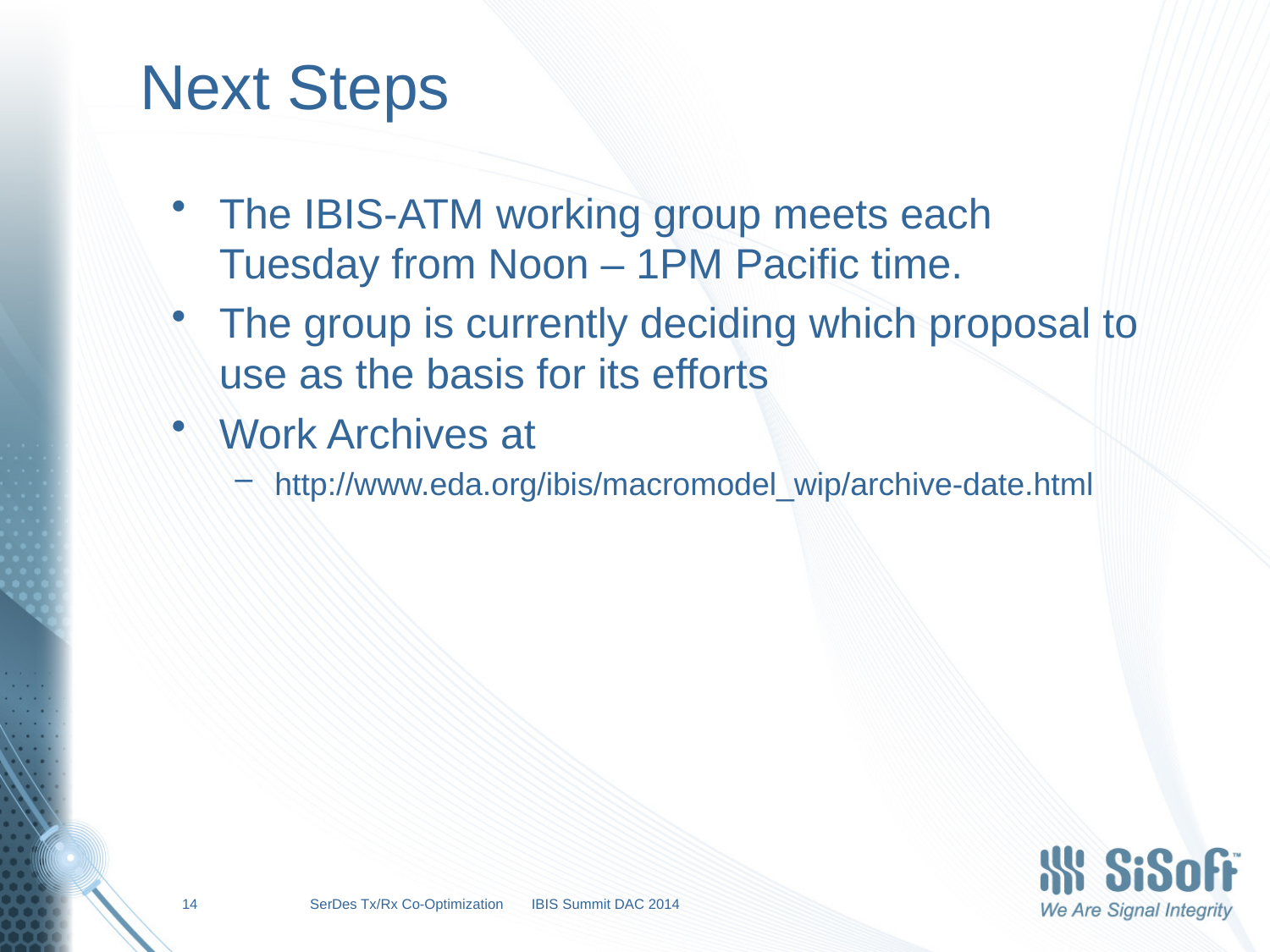

# Next Steps
The IBIS-ATM working group meets each Tuesday from Noon – 1PM Pacific time.
The group is currently deciding which proposal to use as the basis for its efforts
Work Archives at
http://www.eda.org/ibis/macromodel_wip/archive-date.html
14                            SerDes Tx/Rx Co-Optimization       IBIS Summit DAC 2014